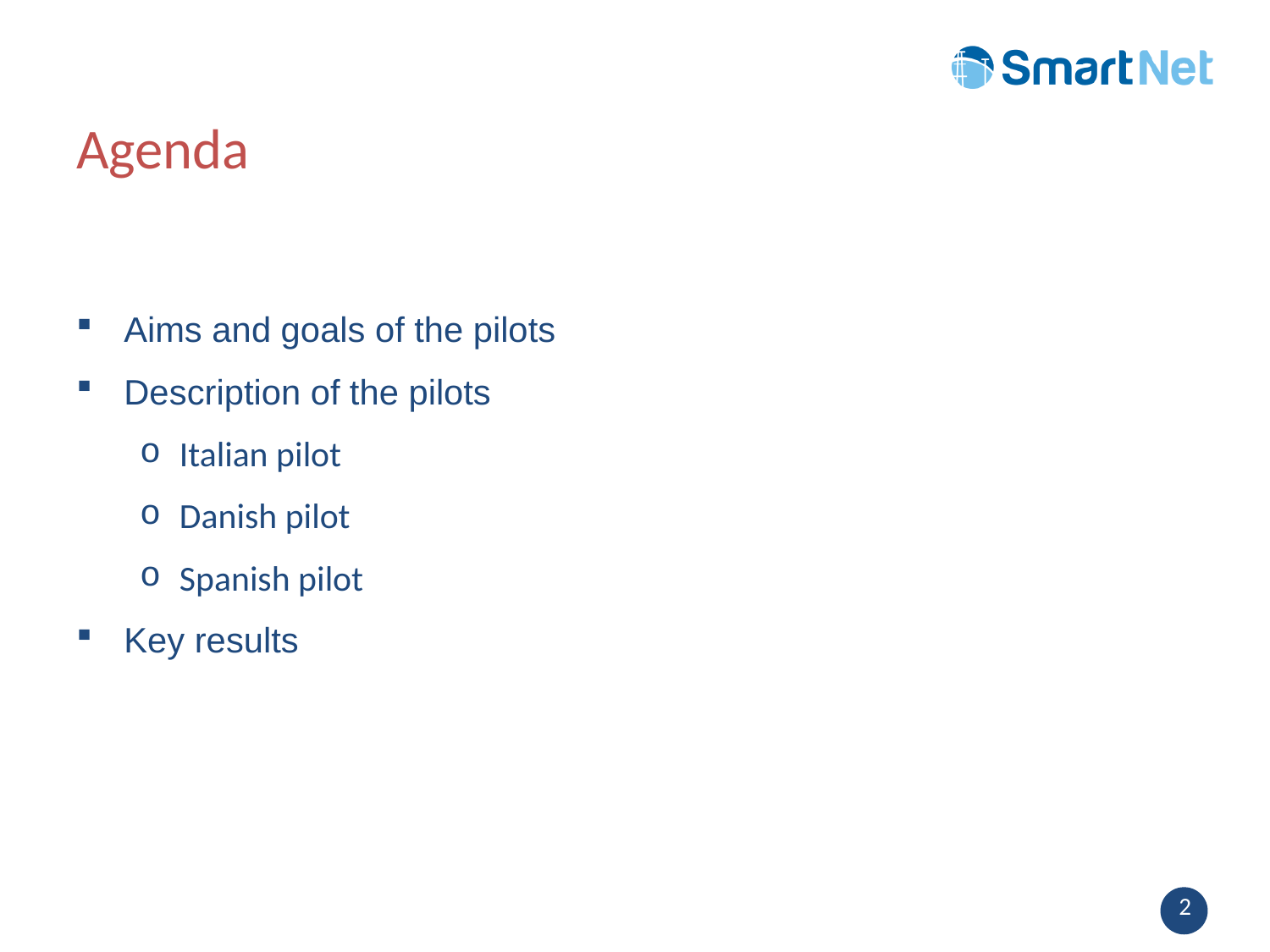

# Agenda
Aims and goals of the pilots
Description of the pilots
Italian pilot
Danish pilot
Spanish pilot
Key results

2